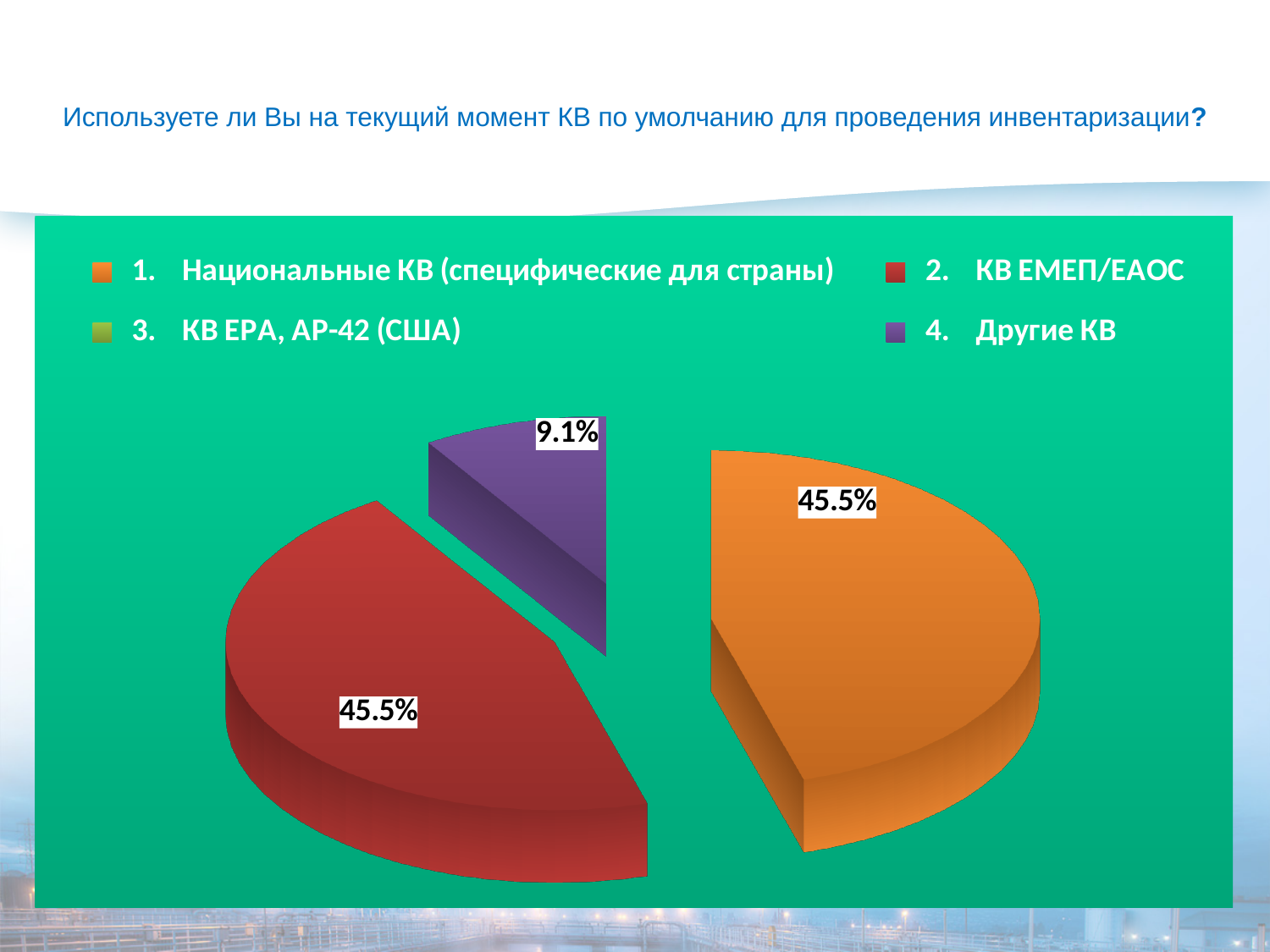

# Используете ли Вы на текущий момент КВ по умолчанию для проведения инвентаризации?

[unsupported chart]